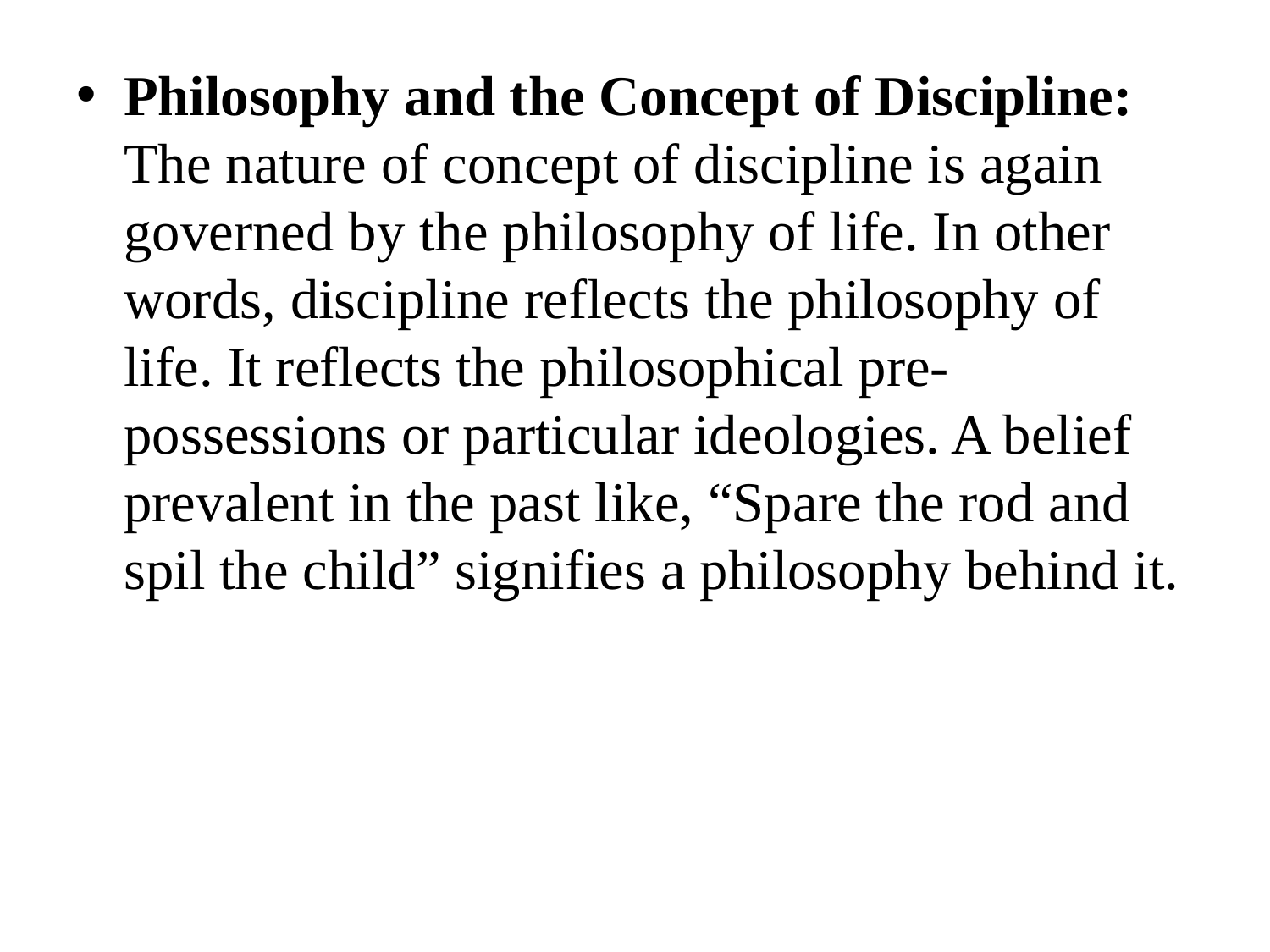

Philosophy and the Concept of Discipline: The nature of concept of discipline is again governed by the philosophy of life. In other words, discipline reflects the philosophy of life. It reflects the philosophical pre-possessions or particular ideologies. A belief prevalent in the past like, “Spare the rod and spil the child” signifies a philosophy behind it.